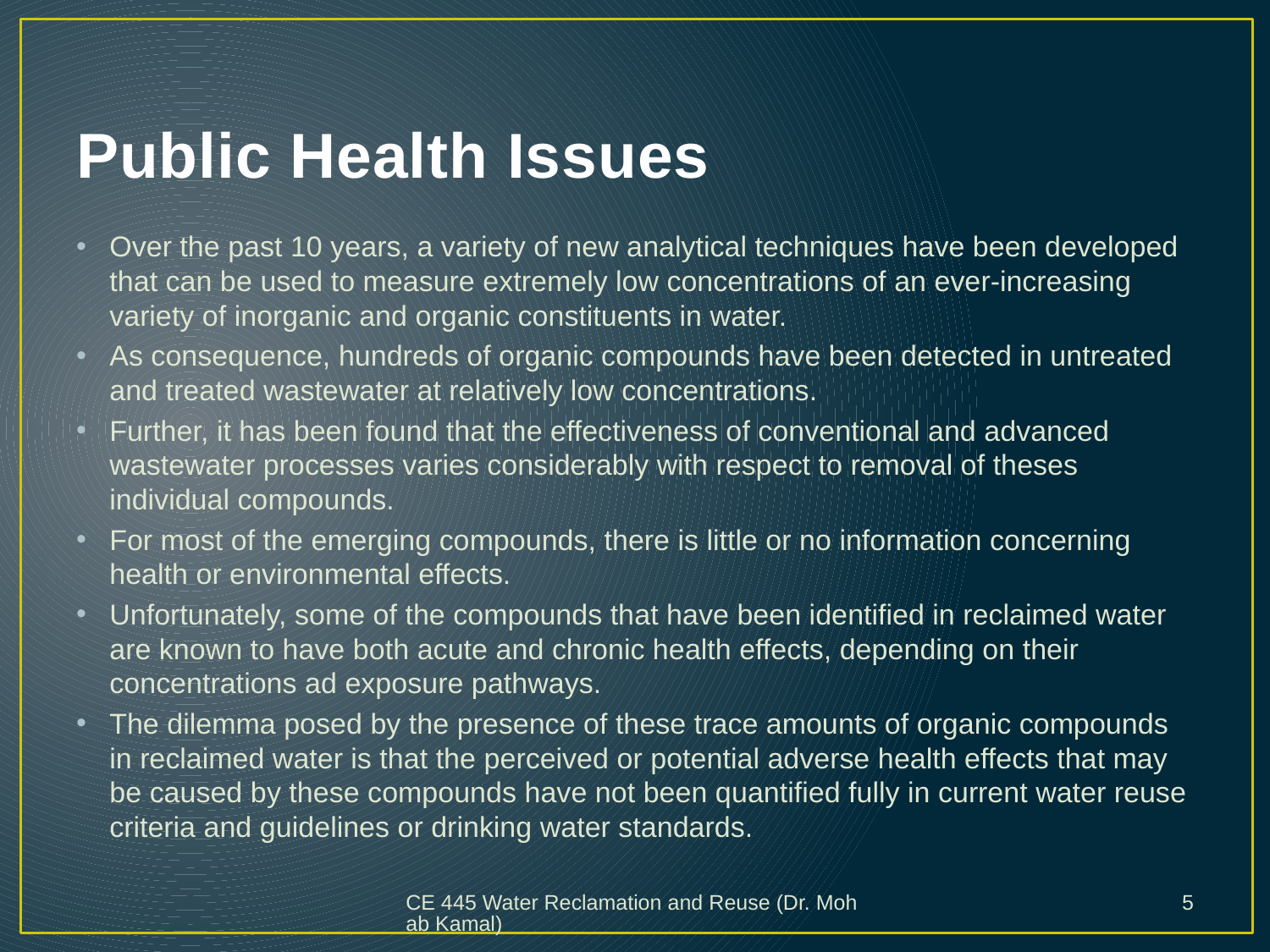

# Public Health Issues
Over the past 10 years, a variety of new analytical techniques have been developed that can be used to measure extremely low concentrations of an ever-increasing variety of inorganic and organic constituents in water.
As consequence, hundreds of organic compounds have been detected in untreated and treated wastewater at relatively low concentrations.
Further, it has been found that the effectiveness of conventional and advanced wastewater processes varies considerably with respect to removal of theses individual compounds.
For most of the emerging compounds, there is little or no information concerning health or environmental effects.
Unfortunately, some of the compounds that have been identified in reclaimed water are known to have both acute and chronic health effects, depending on their concentrations ad exposure pathways.
The dilemma posed by the presence of these trace amounts of organic compounds in reclaimed water is that the perceived or potential adverse health effects that may be caused by these compounds have not been quantified fully in current water reuse criteria and guidelines or drinking water standards.
CE 445 Water Reclamation and Reuse (Dr. Mohab Kamal)
5